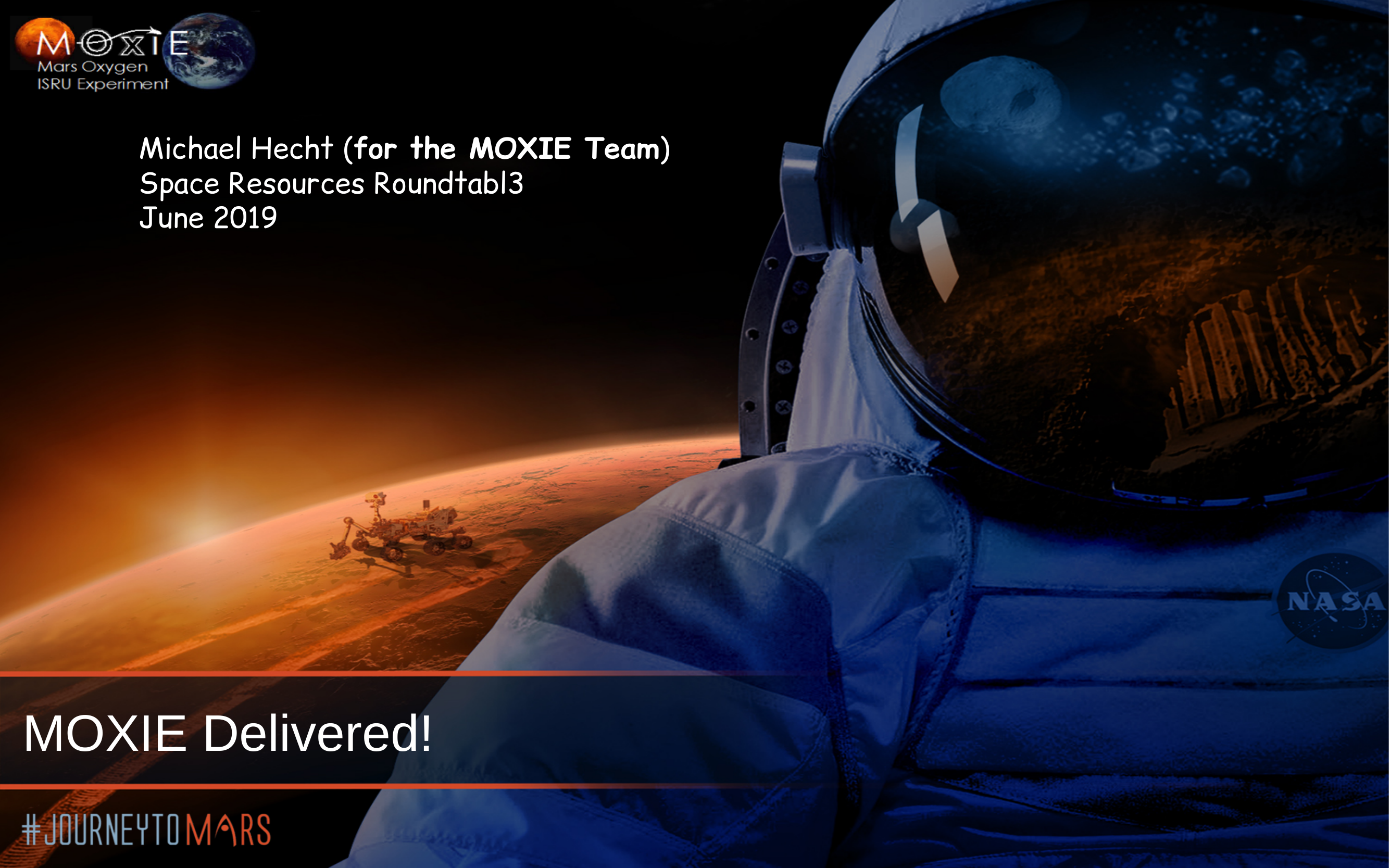

Michael Hecht (for the MOXIE Team)
Space Resources Roundtabl3
June 2019
# MOXIE Delivered!